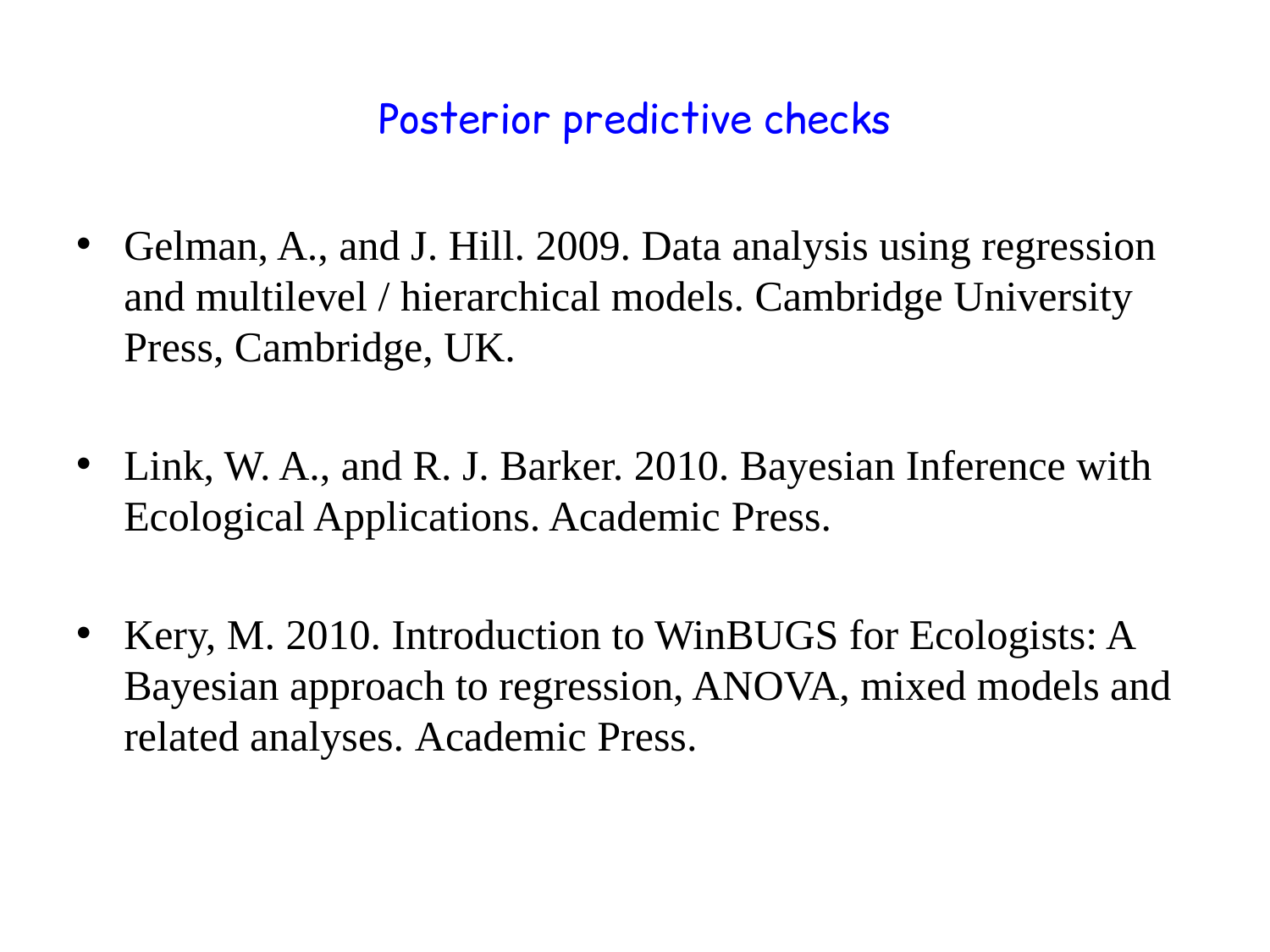

# Posterior predictive checks
Gelman, A., and J. Hill. 2009. Data analysis using regression and multilevel / hierarchical models. Cambridge University Press, Cambridge, UK.

Link, W. A., and R. J. Barker. 2010. Bayesian Inference with Ecological Applications. Academic Press.

Kery, M. 2010. Introduction to WinBUGS for Ecologists: A Bayesian approach to regression, ANOVA, mixed models and related analyses. Academic Press.